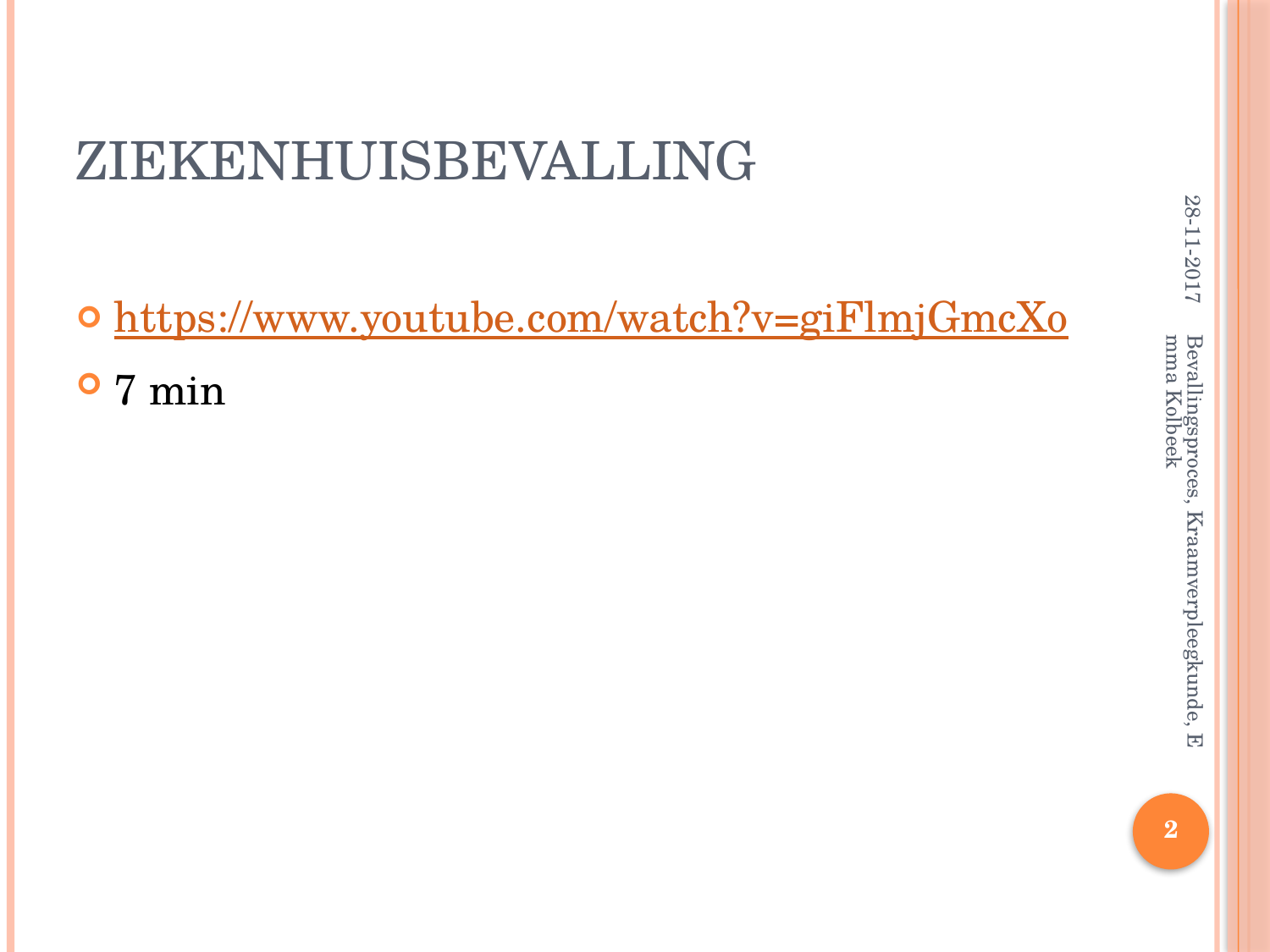

# ziekenhuisbevalling
28-11-2017

https://www.youtube.com/watch?v=giFlmjGmcXo
7 min

Bevallingsproces, Kraamverpleegkunde, Emma Kolbeek
2